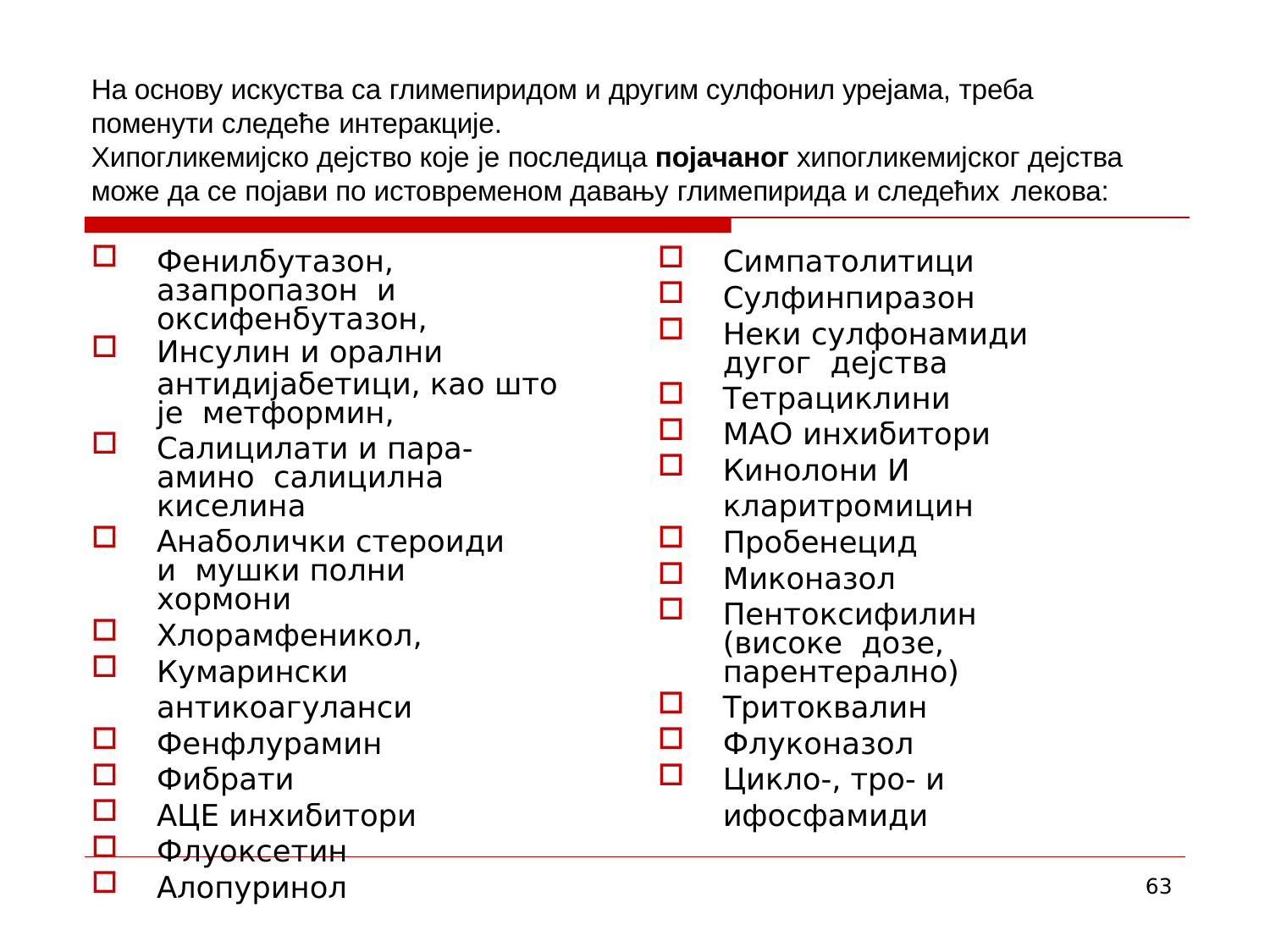

На основу искуства са глимепиридом и другим сулфонил урејама, треба  поменути следеће интеракције.
Хипогликемијско дејство које је последица појачаног хипогликемијског дејства  може да се појави по истовременом давању глимепирида и следећих лекова:
Фенилбутазон, азапропазон  и оксифенбутазон,
Инсулин и орални
антидијабетици, као што је  метформин,
Салицилати и пара-амино  салицилна киселина
Анаболички стероиди и  мушки полни хормони
Хлорамфеникол,
Кумарински антикоагуланси
Фенфлурамин
Фибрати
АЦЕ инхибитори
Флуоксетин
Алопуринол
Симпатолитици
Сулфинпиразон
Неки сулфонамиди дугог  дејства
Тетрациклини
МАО инхибитори
Кинолони И кларитромицин
Пробенецид
Миконазол
Пентоксифилин (високе  дозе, парентерално)
Тритоквалин
Флуконазол
Цикло-, тро- и ифосфамиди

63